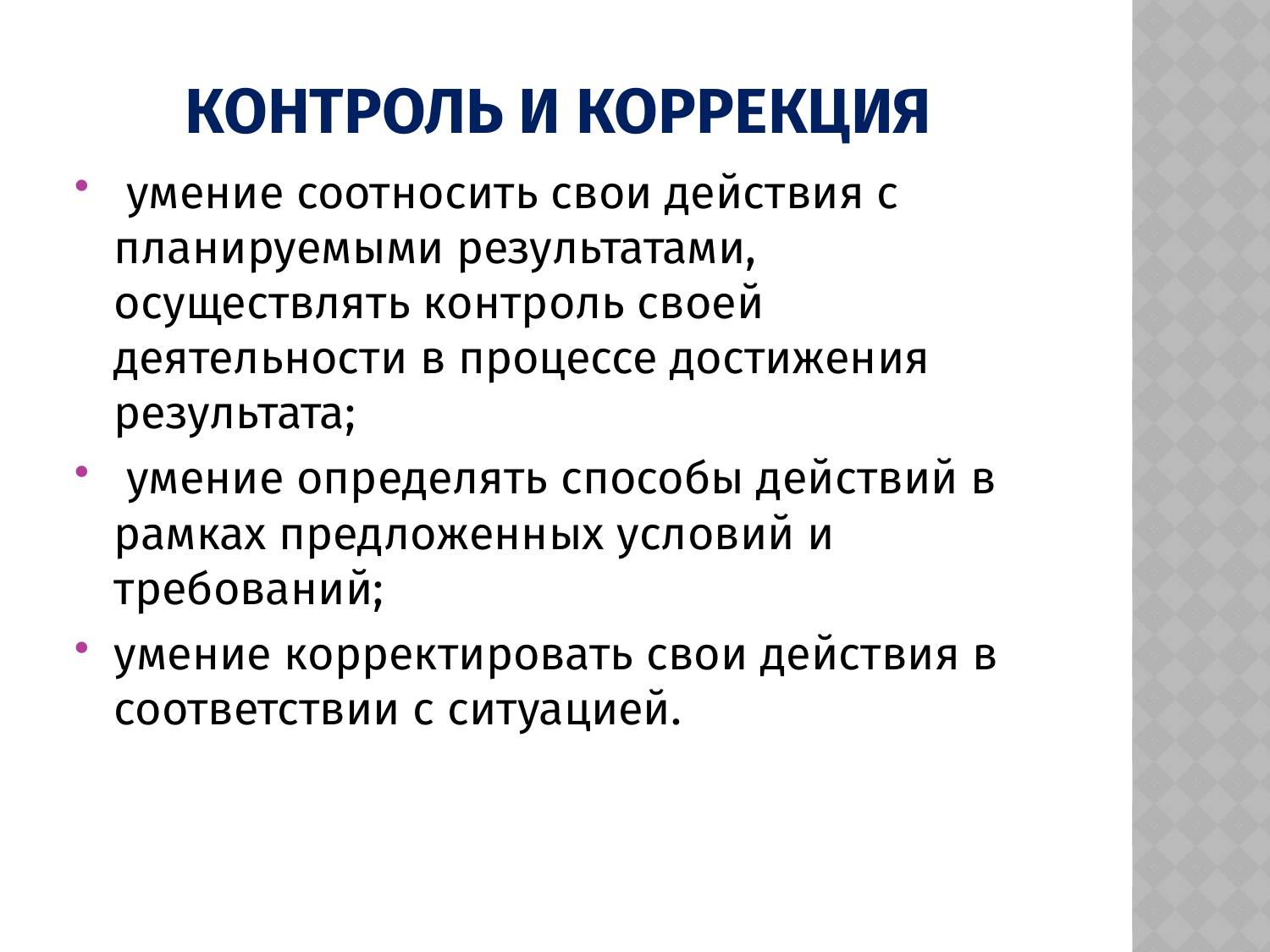

# Контроль и коррекция
 умение соотносить свои действия с планируемыми результатами, осуществлять контроль своей деятельности в процессе достижения результата;
 умение определять способы действий в рамках предложенных условий и требований;
умение корректировать свои действия в соответствии с ситуацией.